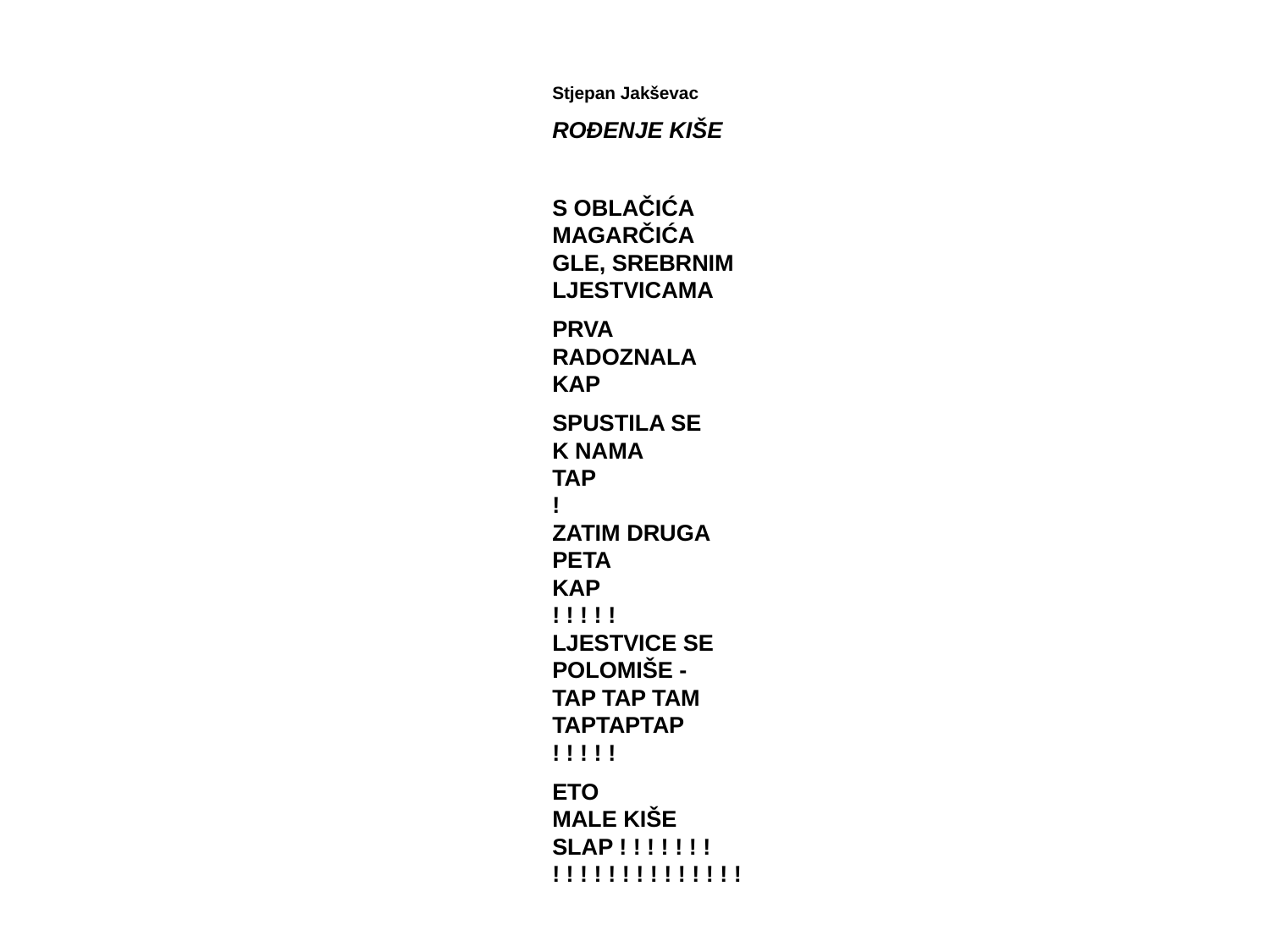

Stjepan Jakševac
ROĐENJE KIŠE

S OBLAČIĆA
MAGARČIĆA
GLE, SREBRNIM
LJESTVICAMA
PRVA
RADOZNALA
KAP
SPUSTILA SE
K NAMA
TAP
!
ZATIM DRUGA
PETA
KAP
! ! ! ! !
LJESTVICE SE
POLOMIŠE -
TAP TAP TAM
TAPTAPTAP
! ! ! ! !
ETO
MALE KIŠE
SLAP ! ! ! ! ! ! !
! ! ! ! ! ! ! ! ! ! ! ! ! !